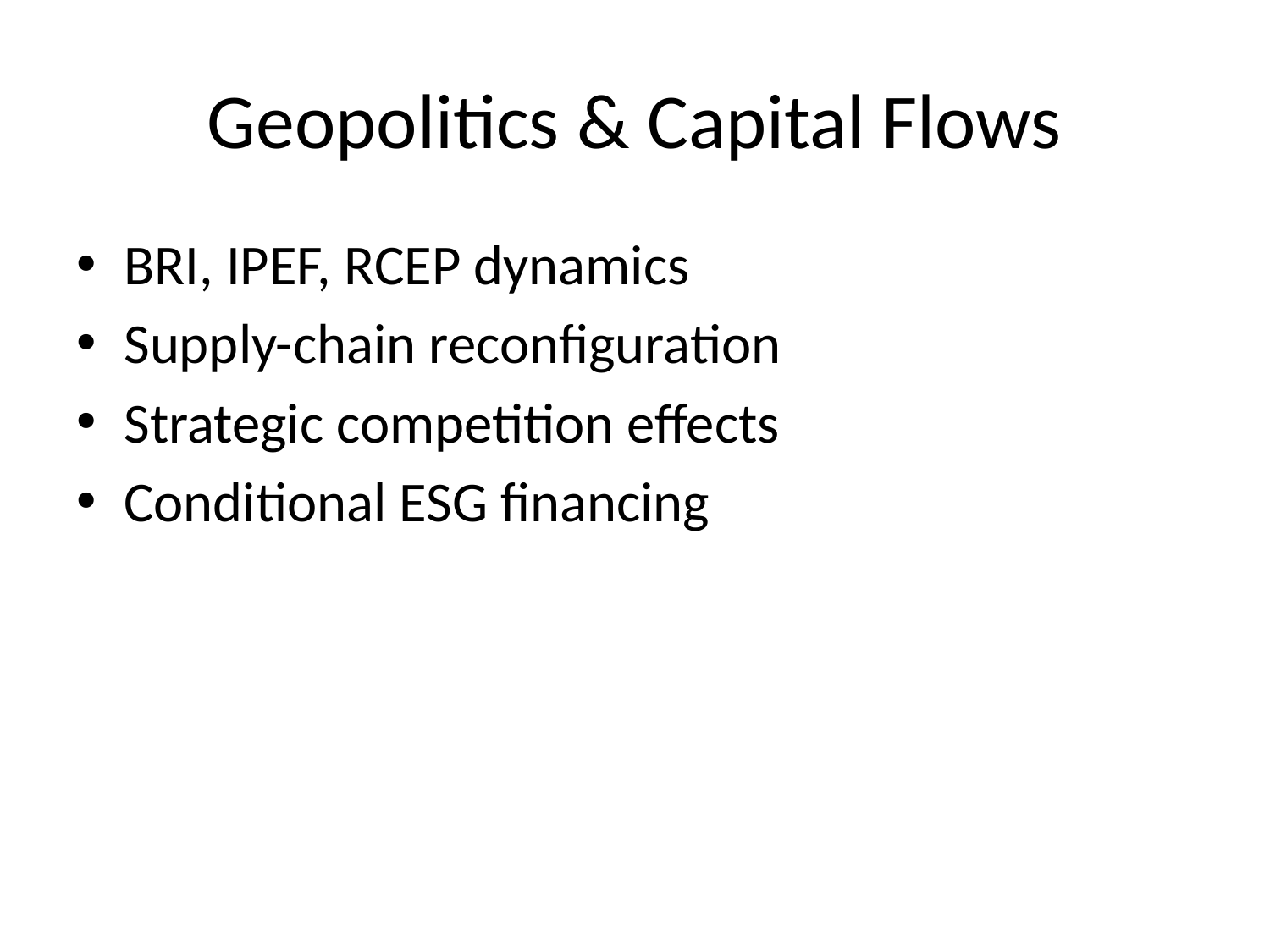

# Geopolitics & Capital Flows
BRI, IPEF, RCEP dynamics
Supply-chain reconfiguration
Strategic competition effects
Conditional ESG financing